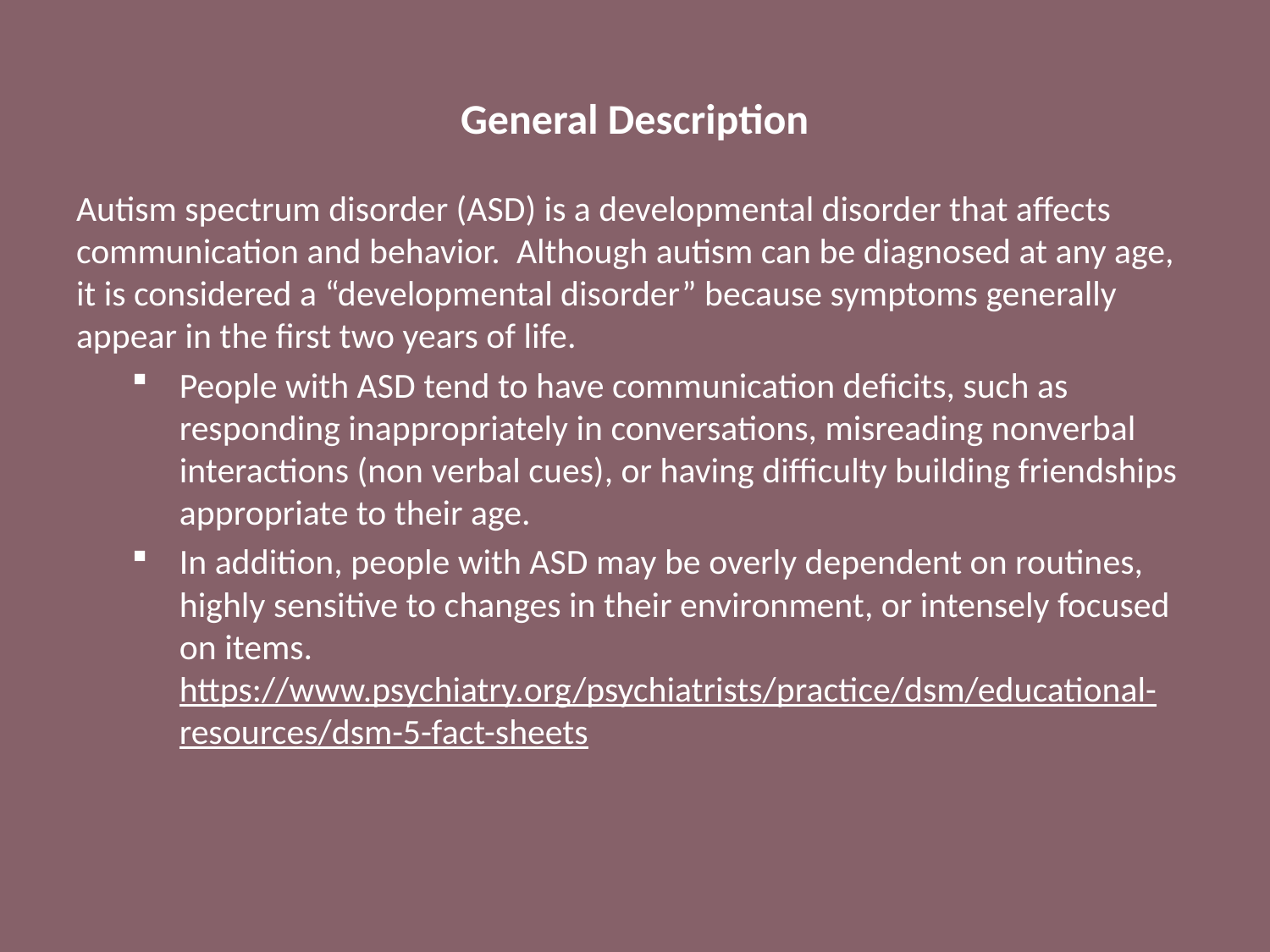

# General Description
Autism spectrum disorder (ASD) is a developmental disorder that affects communication and behavior.  Although autism can be diagnosed at any age, it is considered a “developmental disorder” because symptoms generally appear in the first two years of life.
People with ASD tend to have communication deficits, such as responding inappropriately in conversa­tions, misreading nonverbal interactions (non verbal cues), or having difficulty building friendships appropriate to their age.
In addition, people with ASD may be overly dependent on routines, highly sensitive to changes in their environment, or intensely focused on items. https://www.psychiatry.org/psychiatrists/practice/dsm/educational-resources/dsm-5-fact-sheets